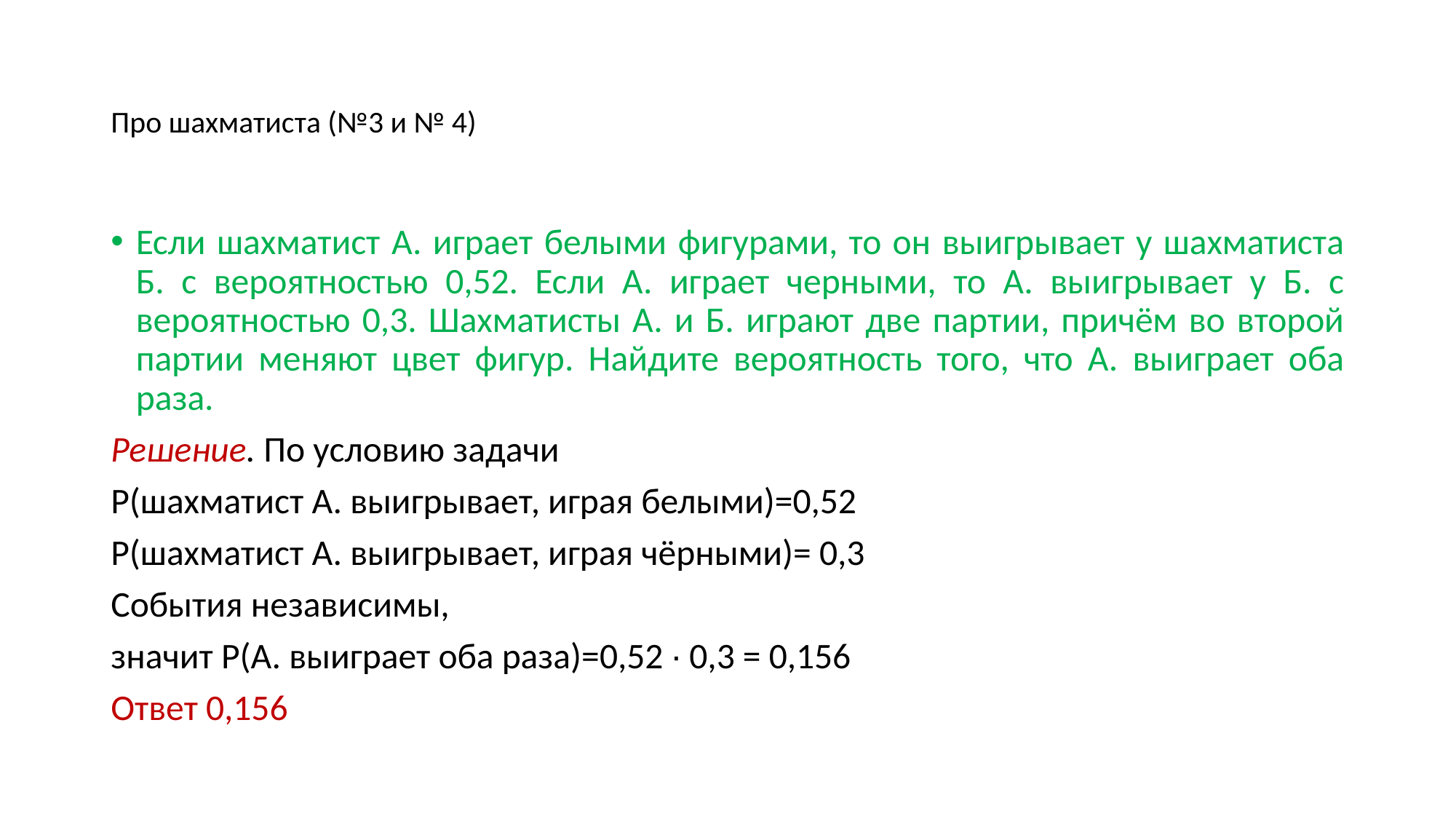

# Про шахматиста (№3 и № 4)
Если шахматист А. играет белыми фигурами, то он выигрывает у шахматиста Б. с вероятностью 0,52. Если А. играет черными, то А. выигрывает у Б. с вероятностью 0,3. Шахматисты А. и Б. играют две партии, причём во второй партии меняют цвет фигур. Найдите вероятность того, что А. выиграет оба раза.
Решение. По условию задачи
Р(шахматист А. выигрывает, играя белыми)=0,52
Р(шахматист А. выигрывает, играя чёрными)= 0,3
События независимы,
значит Р(А. выиграет оба раза)=0,52 ∙ 0,3 = 0,156
Ответ 0,156